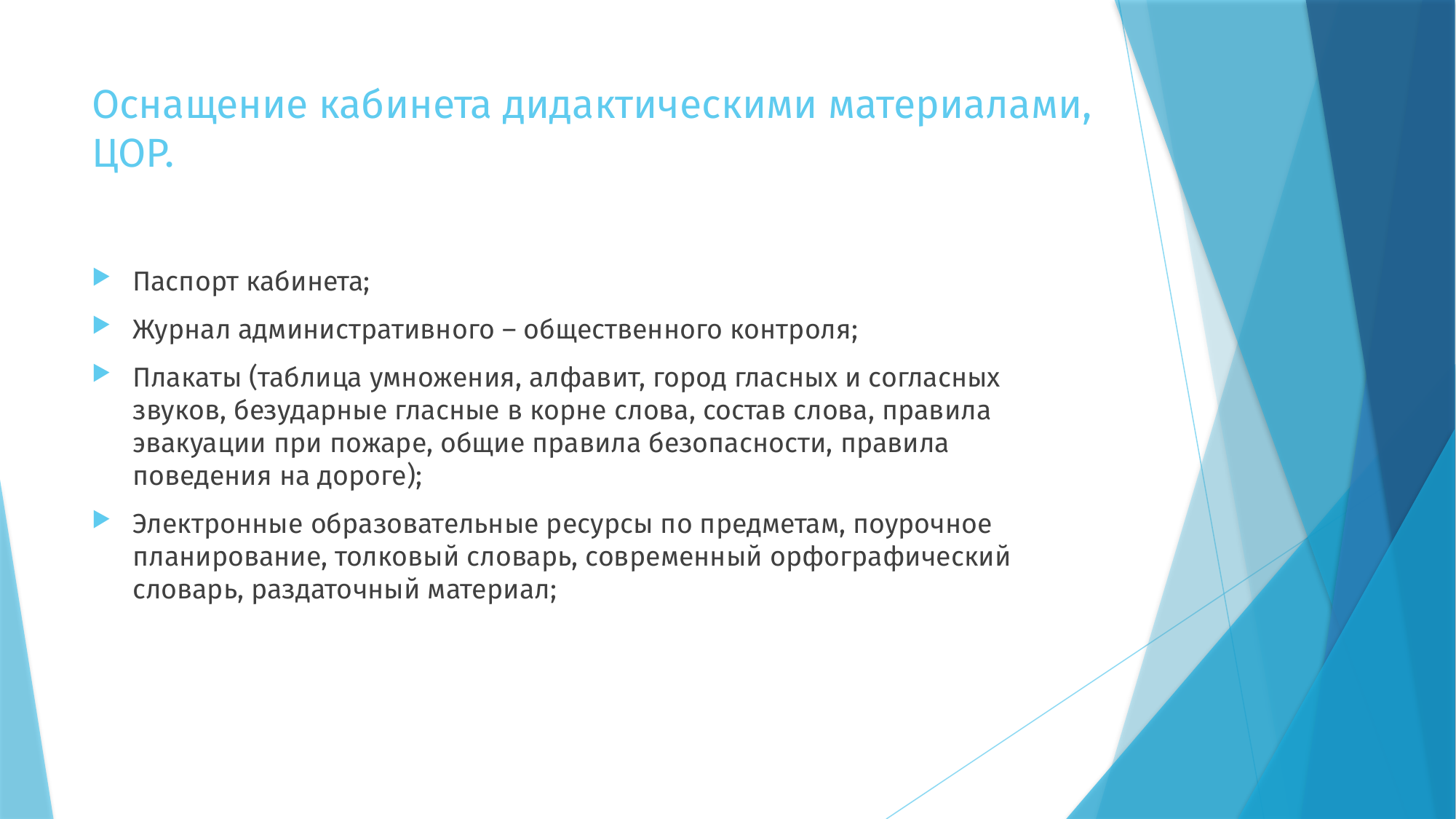

# Оснащение кабинета дидактическими материалами, ЦОР.
Паспорт кабинета;
Журнал административного – общественного контроля;
Плакаты (таблица умножения, алфавит, город гласных и согласных звуков, безударные гласные в корне слова, состав слова, правила эвакуации при пожаре, общие правила безопасности, правила поведения на дороге);
Электронные образовательные ресурсы по предметам, поурочное планирование, толковый словарь, современный орфографический словарь, раздаточный материал;